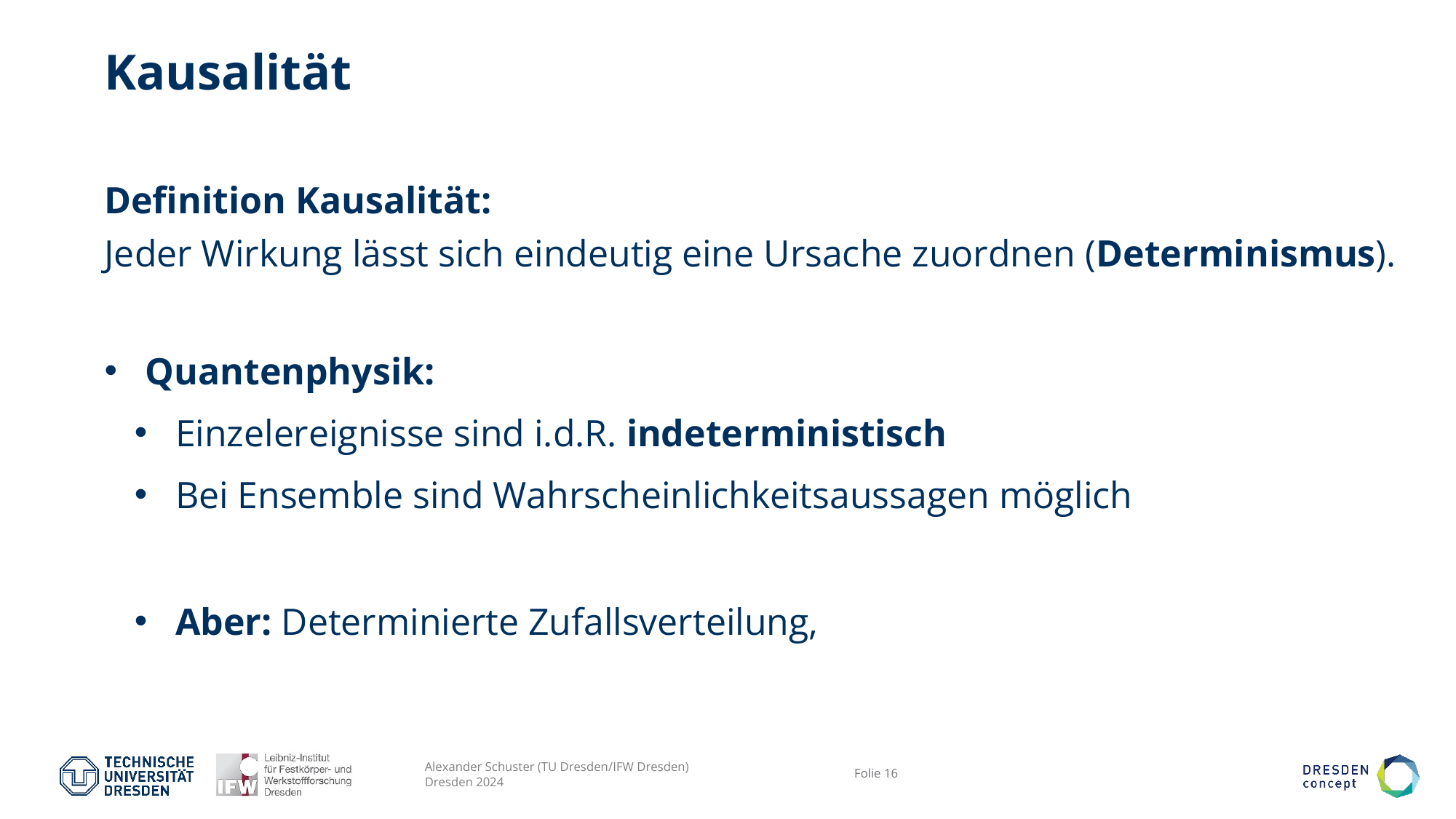

# Kausalität
Definition Kausalität:
Jeder Wirkung lässt sich eindeutig eine Ursache zuordnen (Determinismus).

Quantenphysik:
Einzelereignisse sind i.d.R. indeterministisch
Bei Ensemble sind Wahrscheinlichkeitsaussagen möglich

Aber: Determinierte Zufallsverteilung,